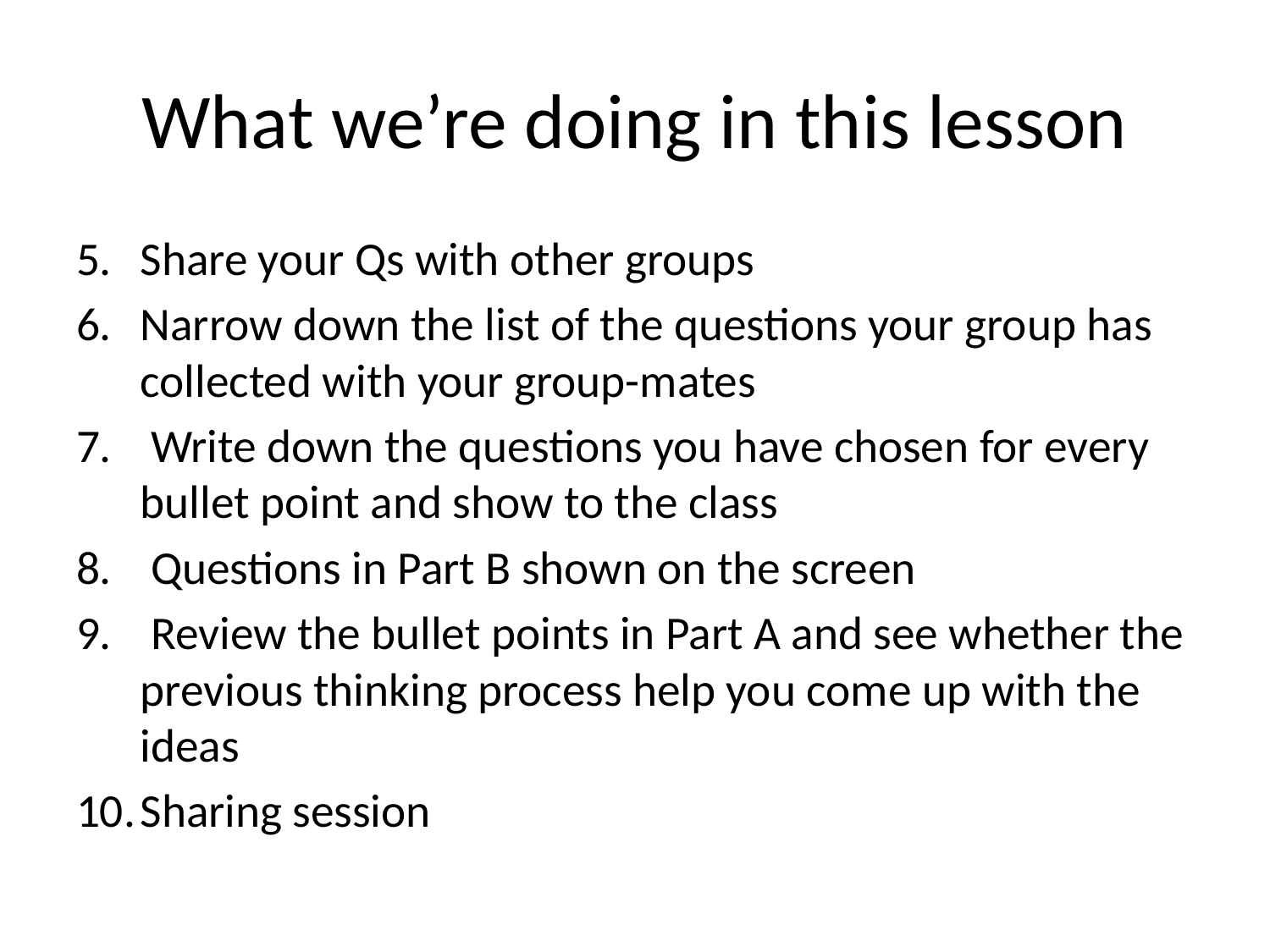

# What we’re doing in this lesson
Share your Qs with other groups
Narrow down the list of the questions your group has collected with your group-mates
 Write down the questions you have chosen for every bullet point and show to the class
 Questions in Part B shown on the screen
 Review the bullet points in Part A and see whether the previous thinking process help you come up with the ideas
Sharing session